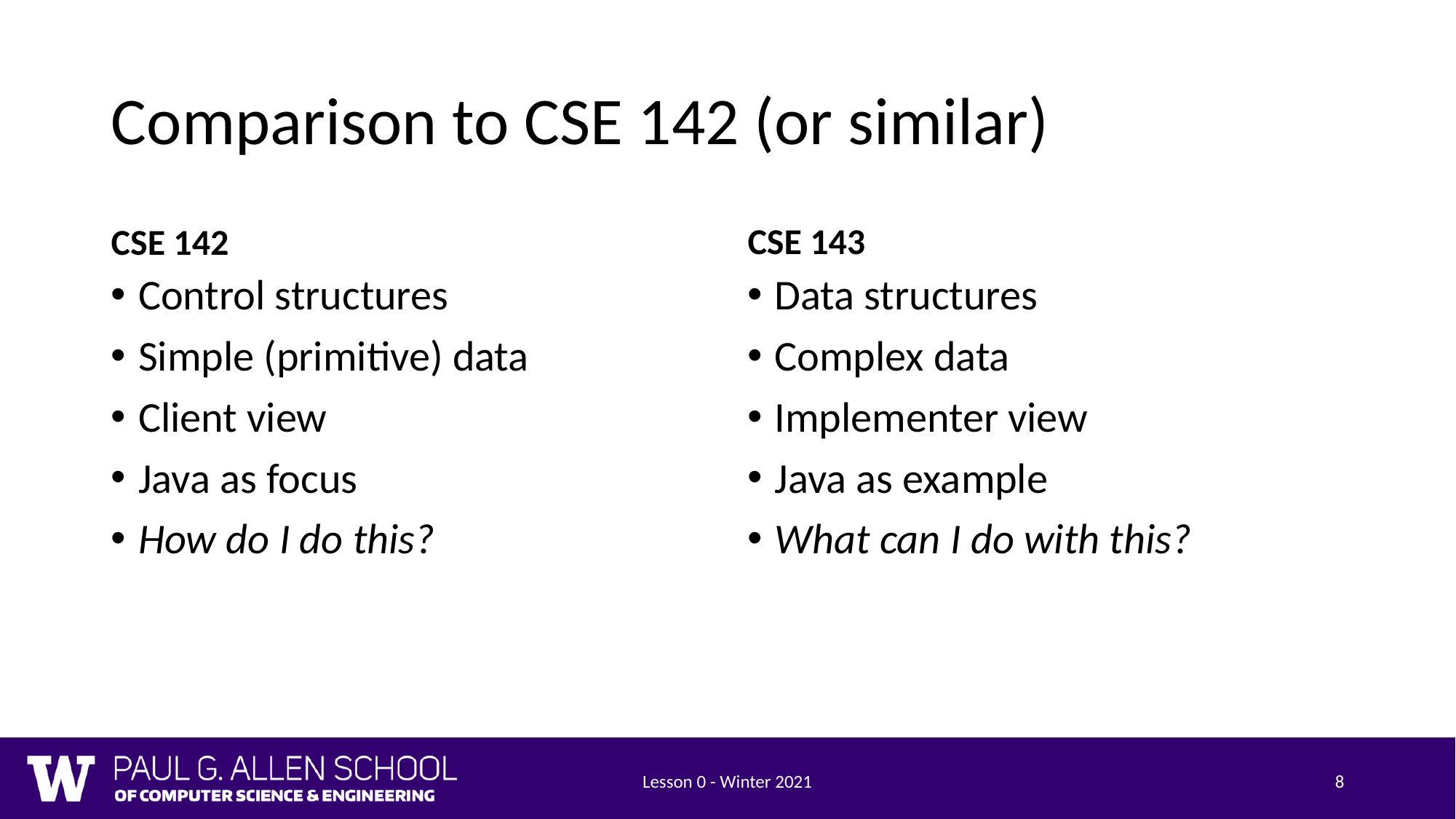

# Comparison to CSE 142 (or similar)
CSE 142
CSE 143
Control structures
Simple (primitive) data
Client view
Java as focus
How do I do this?
Data structures
Complex data
Implementer view
Java as example
What can I do with this?
Lesson 0 - Winter 2021
8